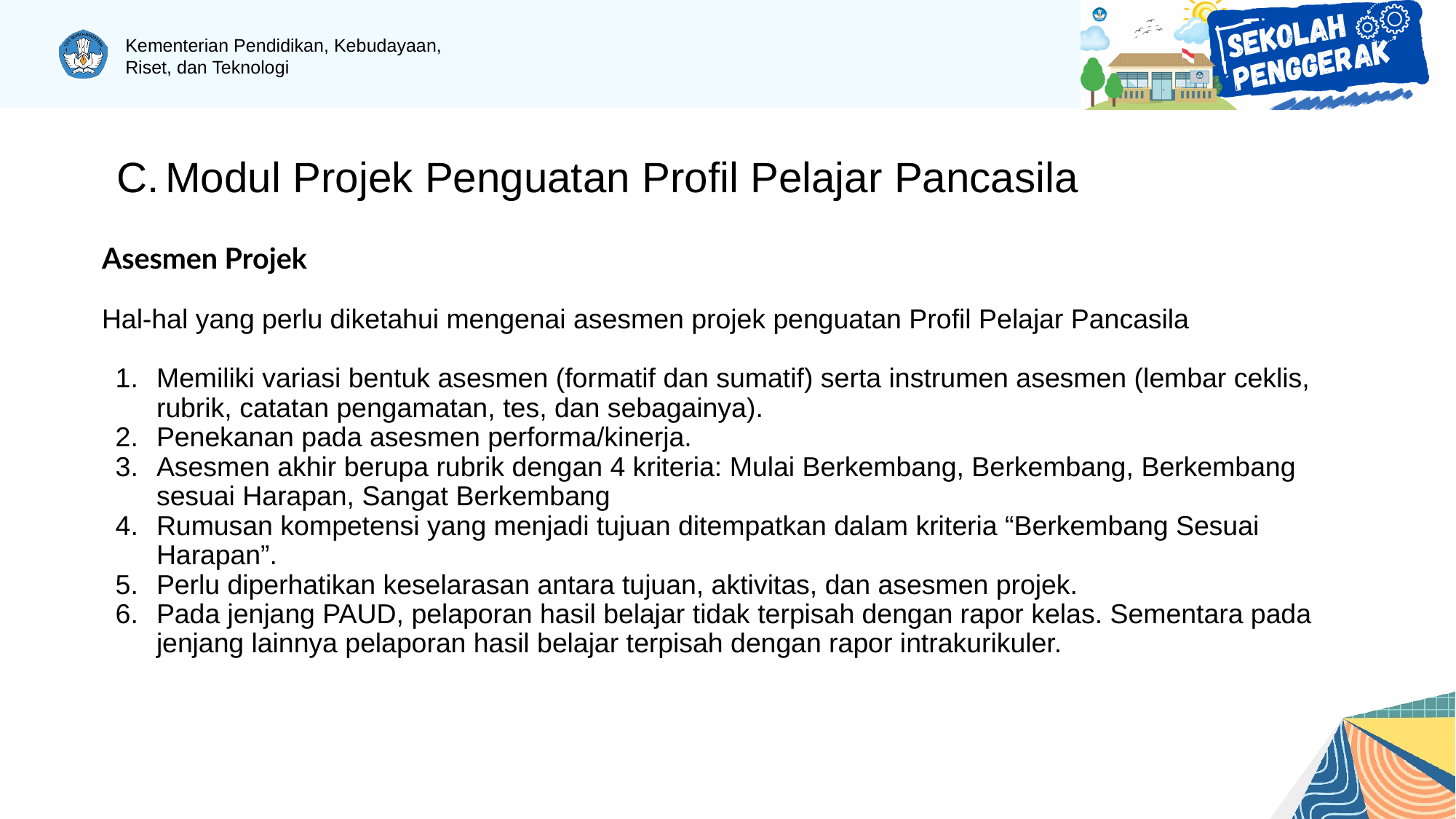

# Modul Projek Penguatan Profil Pelajar Pancasila
Asesmen Projek
Hal-hal yang perlu diketahui mengenai asesmen projek penguatan Profil Pelajar Pancasila

Memiliki variasi bentuk asesmen (formatif dan sumatif) serta instrumen asesmen (lembar ceklis, rubrik, catatan pengamatan, tes, dan sebagainya).
Penekanan pada asesmen performa/kinerja.
Asesmen akhir berupa rubrik dengan 4 kriteria: Mulai Berkembang, Berkembang, Berkembang sesuai Harapan, Sangat Berkembang
Rumusan kompetensi yang menjadi tujuan ditempatkan dalam kriteria “Berkembang Sesuai Harapan”.
Perlu diperhatikan keselarasan antara tujuan, aktivitas, dan asesmen projek.
Pada jenjang PAUD, pelaporan hasil belajar tidak terpisah dengan rapor kelas. Sementara pada jenjang lainnya pelaporan hasil belajar terpisah dengan rapor intrakurikuler.